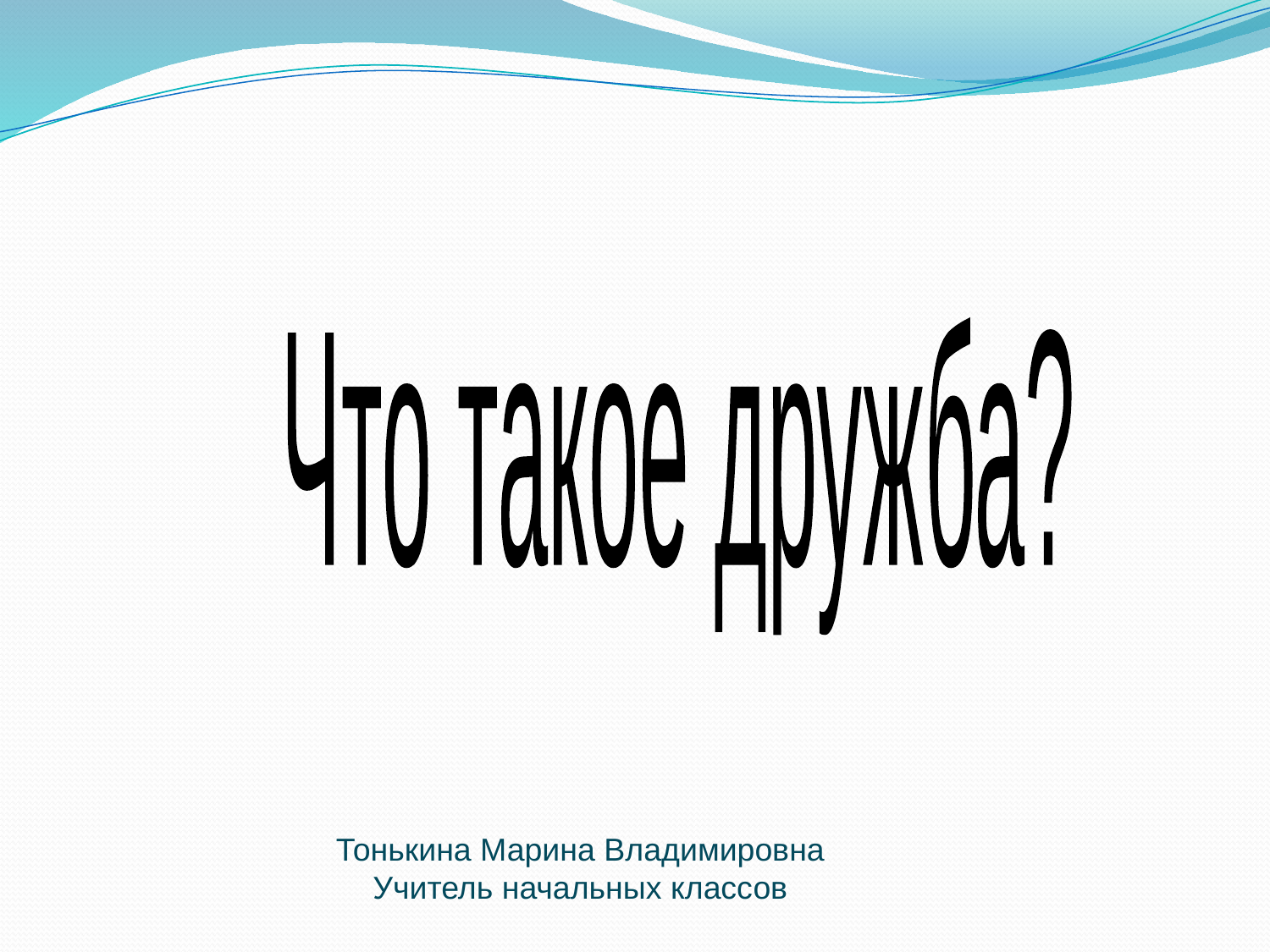

Что такое дружба?
Тонькина Марина Владимировна
Учитель начальных классов